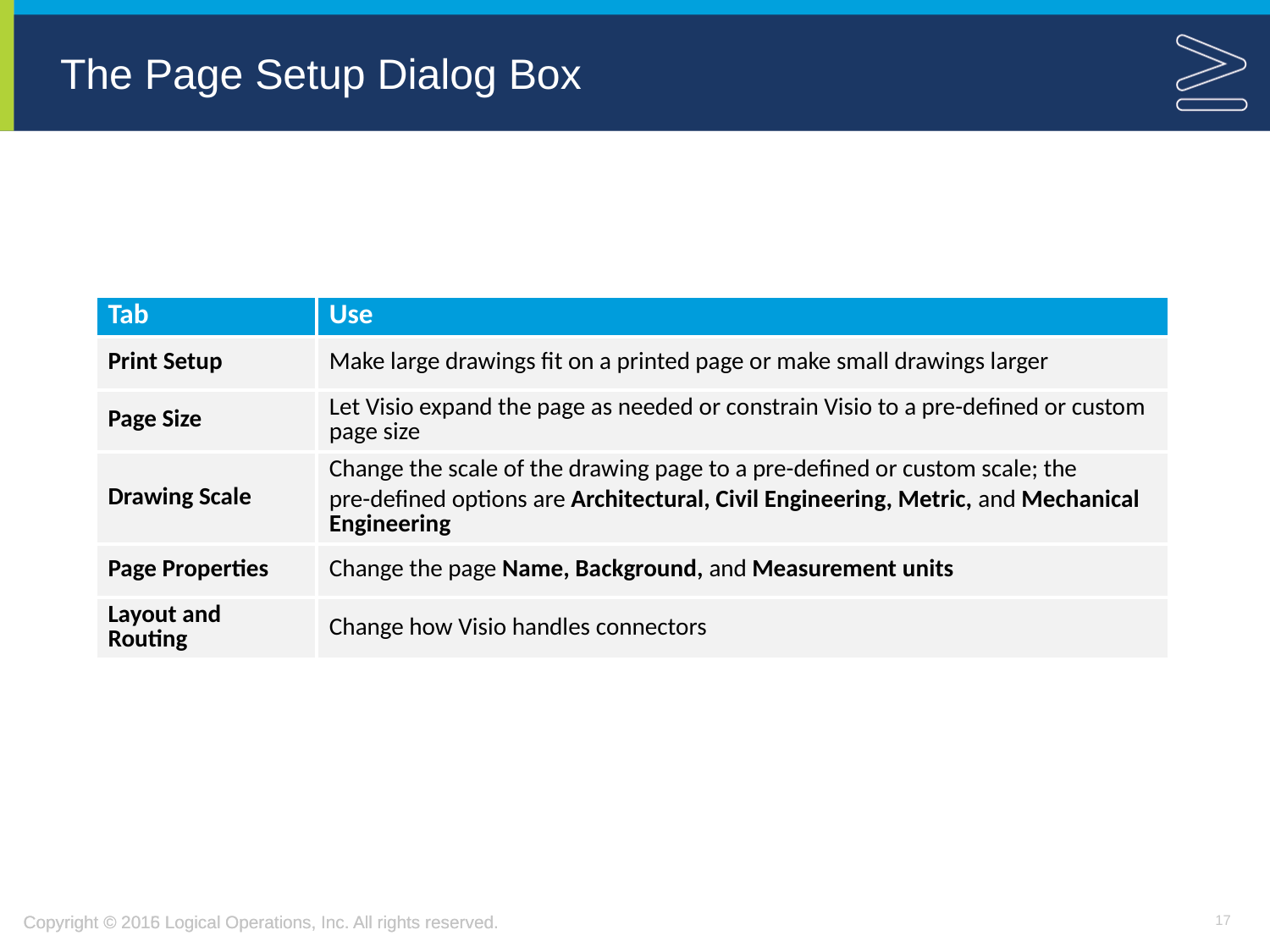

# The Page Setup Dialog Box
| Tab | Use |
| --- | --- |
| Print Setup | Make large drawings fit on a printed page or make small drawings larger |
| Page Size | Let Visio expand the page as needed or constrain Visio to a pre-defined or custom page size |
| Drawing Scale | Change the scale of the drawing page to a pre-defined or custom scale; the pre-defined options are Architectural, Civil Engineering, Metric, and Mechanical Engineering |
| Page Properties | Change the page Name, Background, and Measurement units |
| Layout and Routing | Change how Visio handles connectors |
17